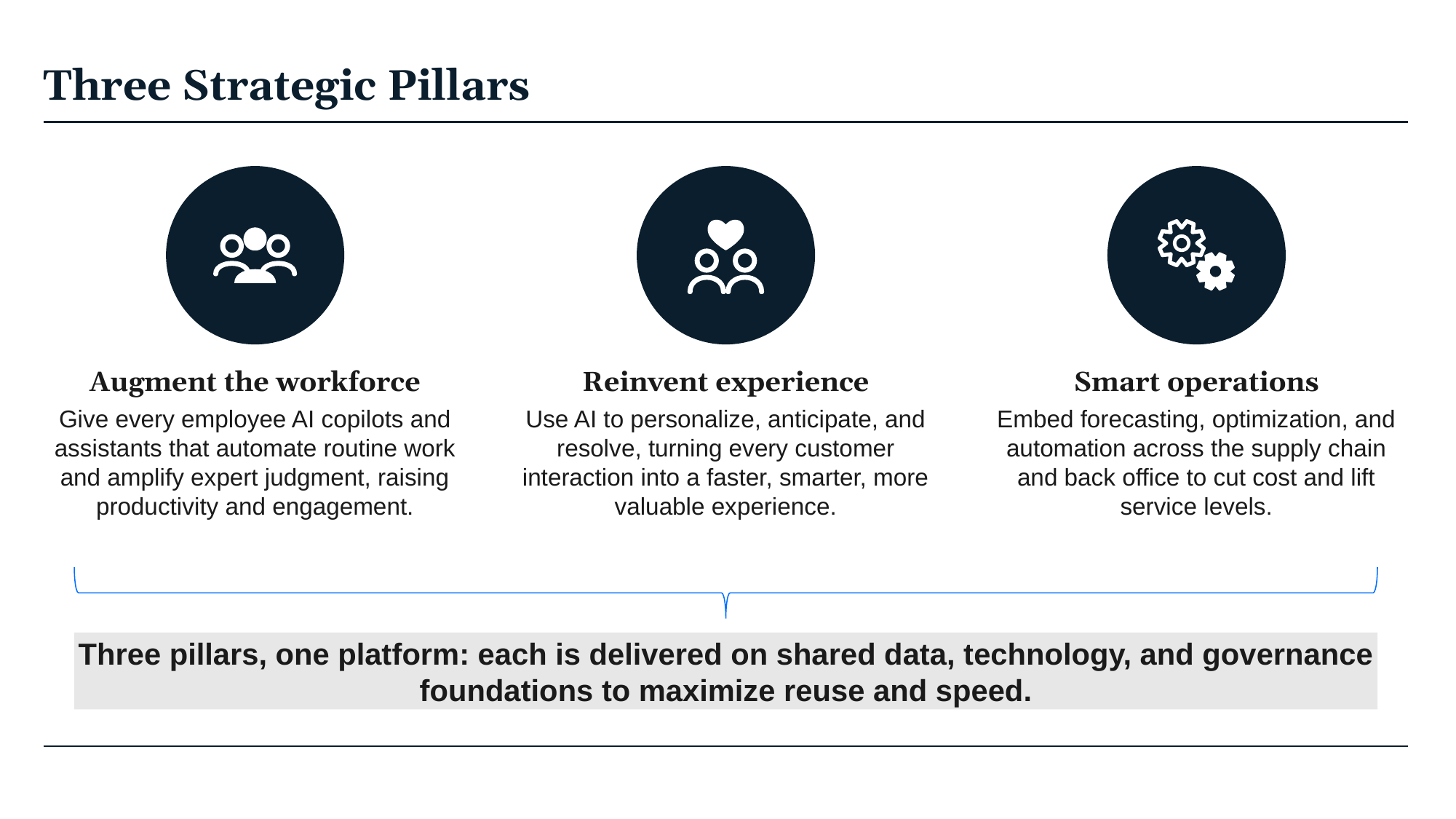

# Three Strategic Pillars

Augment the workforce
Give every employee AI copilots and assistants that automate routine work and amplify expert judgment, raising productivity and engagement.
Reinvent experience
Use AI to personalize, anticipate, and resolve, turning every customer interaction into a faster, smarter, more valuable experience.
Smart operations
Embed forecasting, optimization, and automation across the supply chain and back office to cut cost and lift service levels.
Three pillars, one platform: each is delivered on shared data, technology, and governance foundations to maximize reuse and speed.